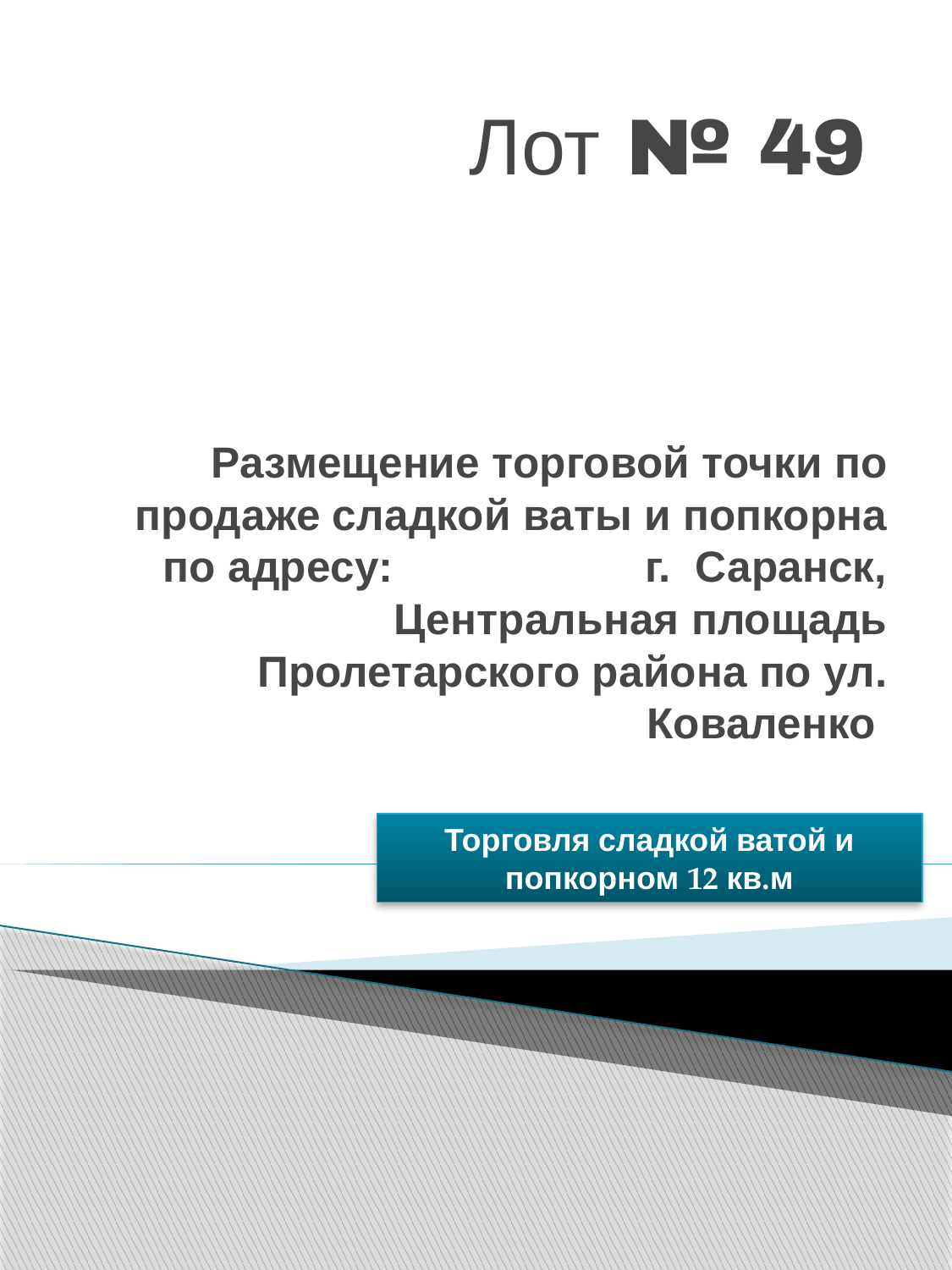

Лот № 49
# Размещение торговой точки по продаже сладкой ваты и попкорна по адресу:                     г.  Саранск, Центральная площадь Пролетарского района по ул. Коваленко
Торговля сладкой ватой и попкорном 12 кв.м